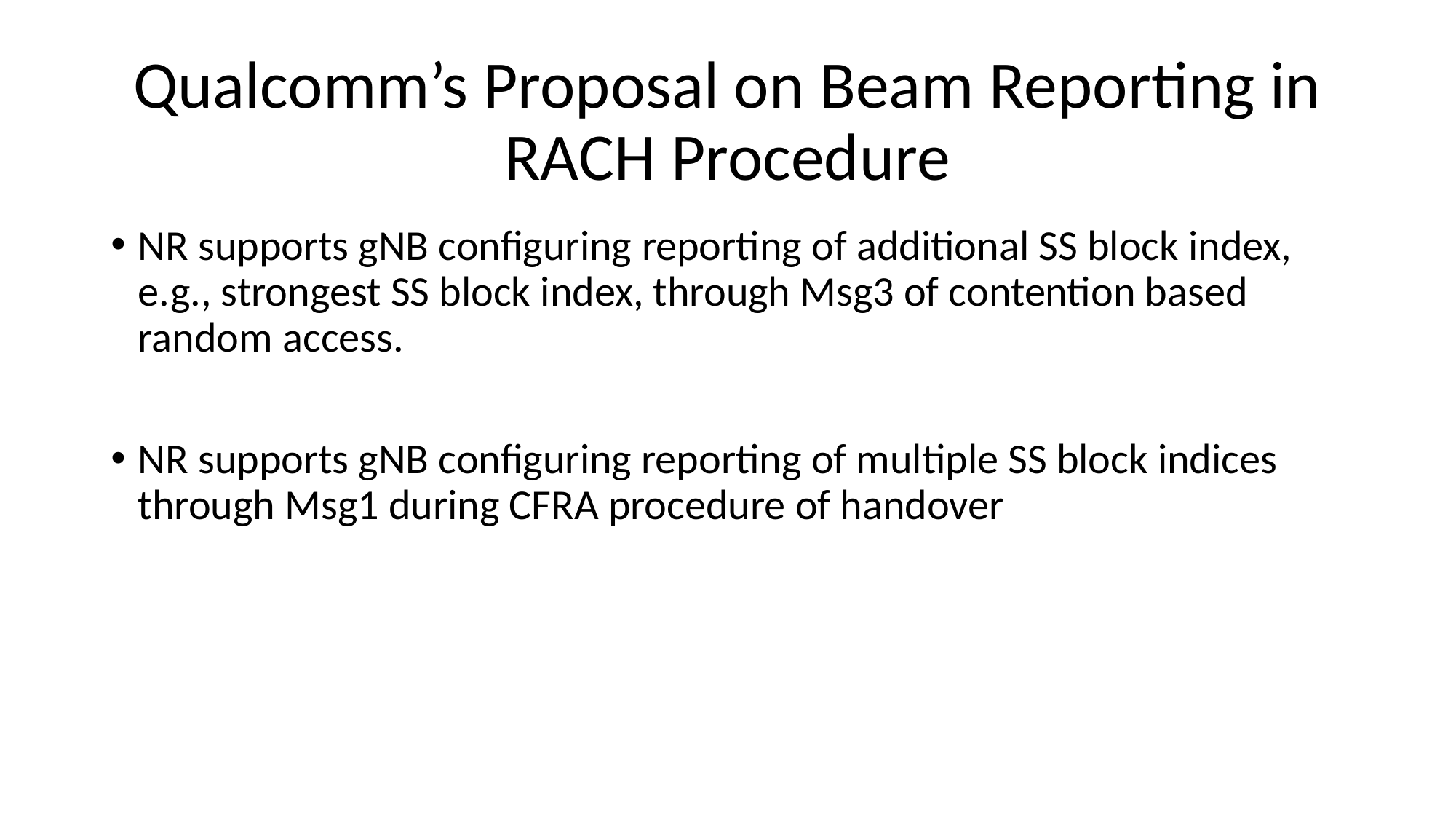

# Qualcomm’s Proposal on Beam Reporting in RACH Procedure
NR supports gNB configuring reporting of additional SS block index, e.g., strongest SS block index, through Msg3 of contention based random access.

NR supports gNB configuring reporting of multiple SS block indices through Msg1 during CFRA procedure of handover